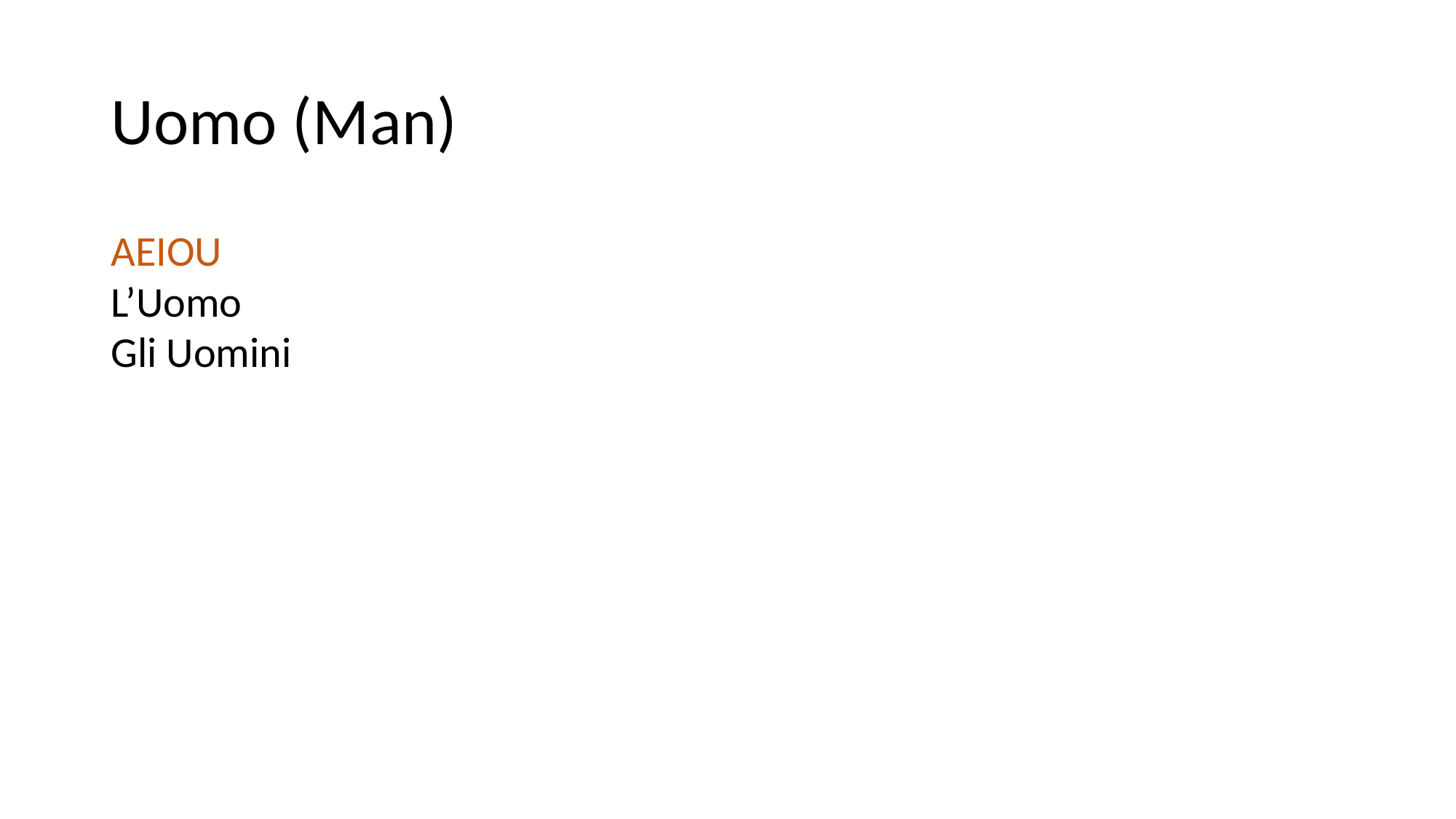

# Uomo (Man)
AEIOU
L’Uomo
Gli Uomini